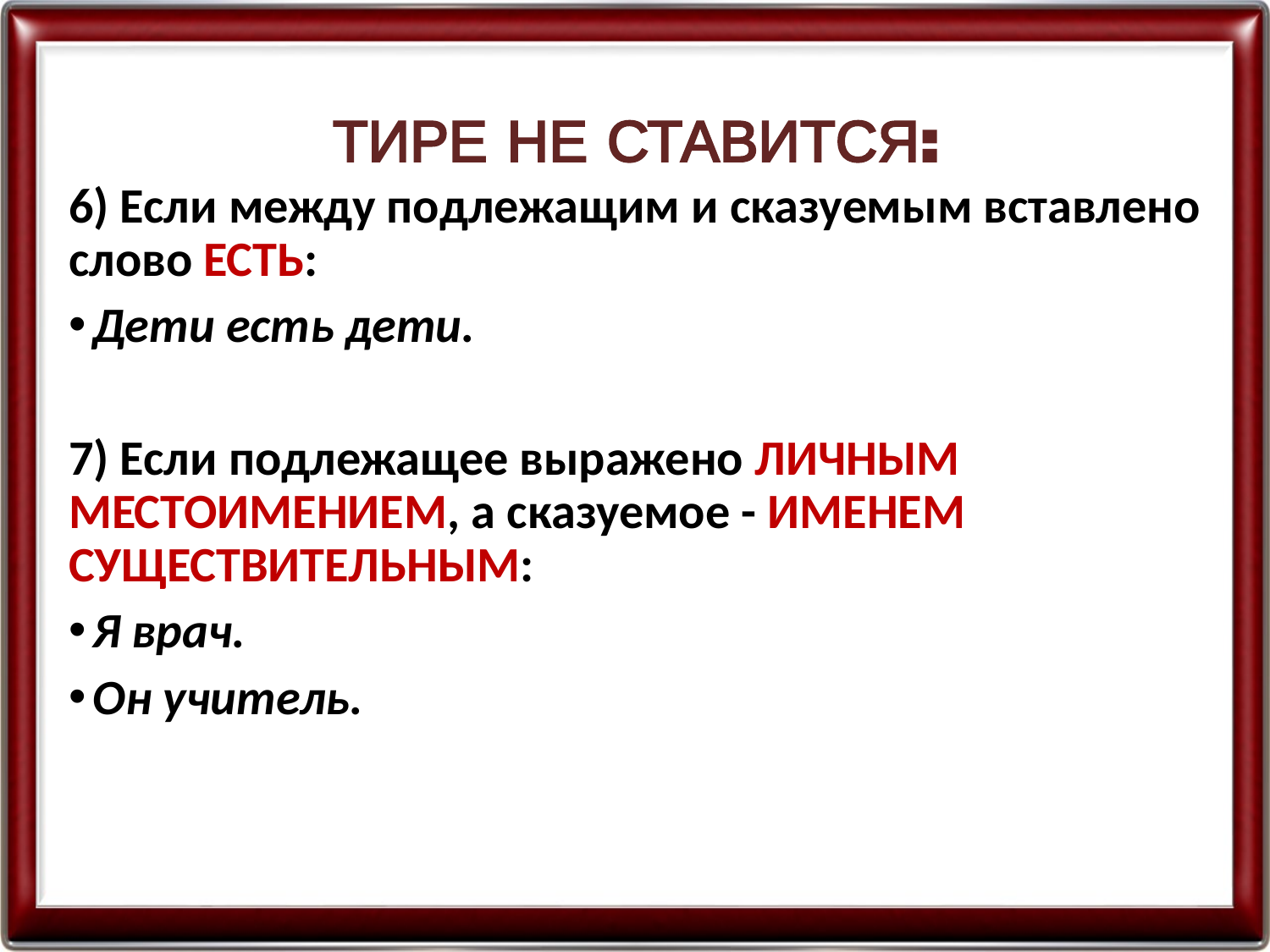

# ТИРЕ НЕ СТАВИТСЯ:
6) Если между подлежащим и сказуемым вставлено слово ЕСТЬ:
Дети есть дети.

7) Если подлежащее выражено ЛИЧНЫМ МЕСТОИМЕНИЕМ, а сказуемое - ИМЕНЕМ СУЩЕСТВИТЕЛЬНЫМ:
Я врач.
Он учитель.